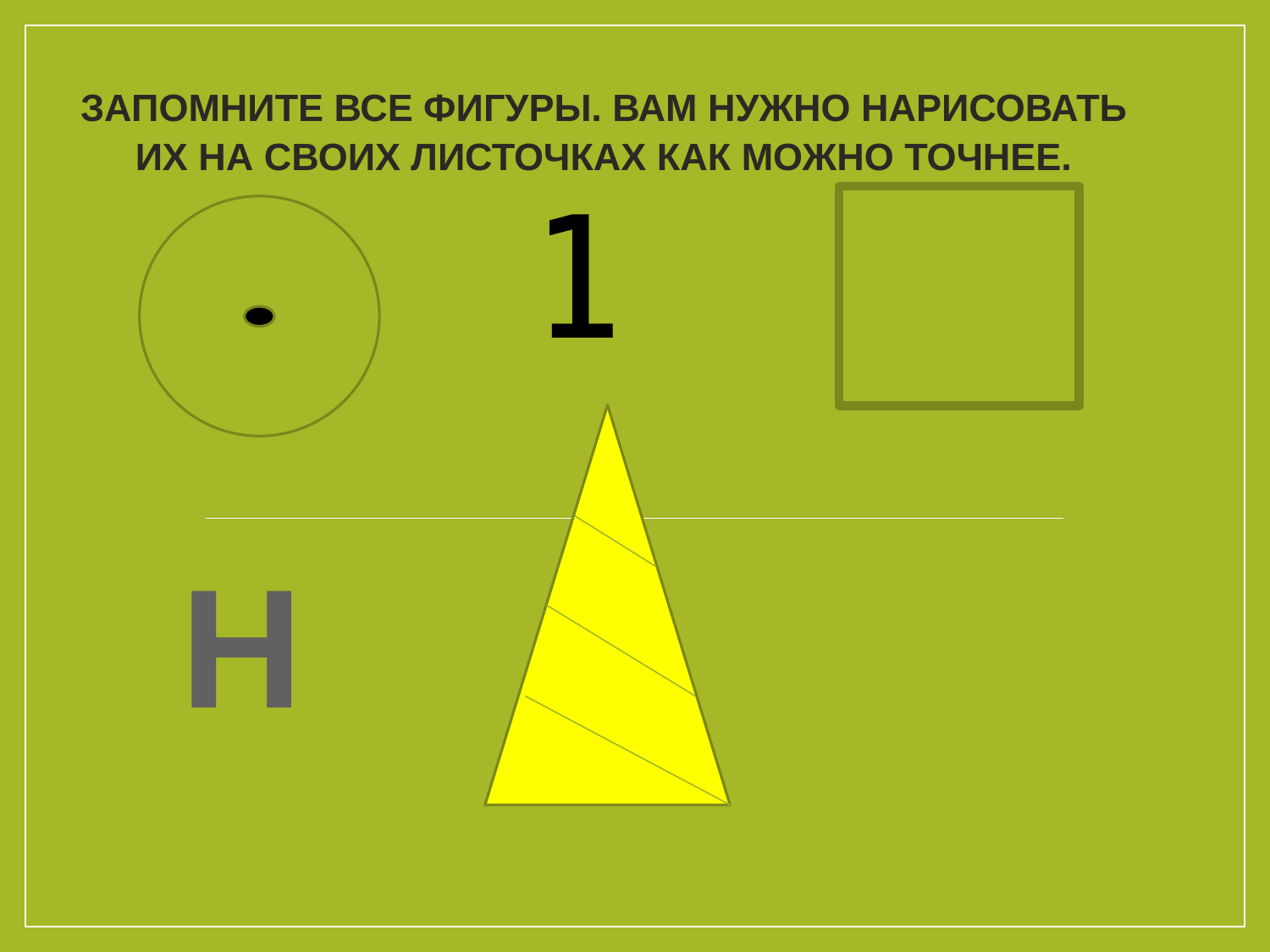

# Запомните все фигуры. Вам нужно нарисовать их на своих листочках как можно точнее.

1

Н